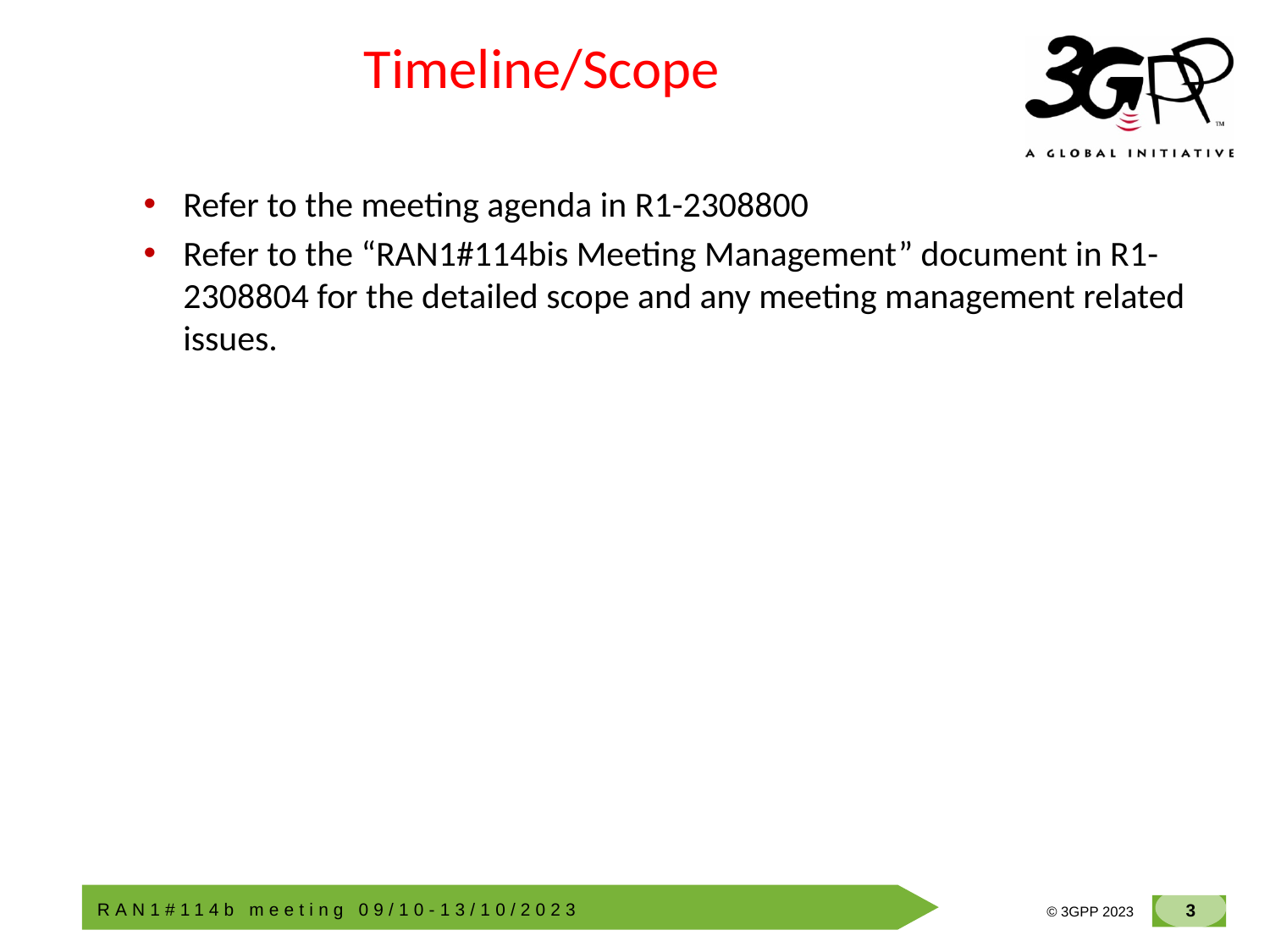

# Timeline/Scope
Refer to the meeting agenda in R1-2308800
Refer to the “RAN1#114bis Meeting Management” document in R1-2308804 for the detailed scope and any meeting management related issues.